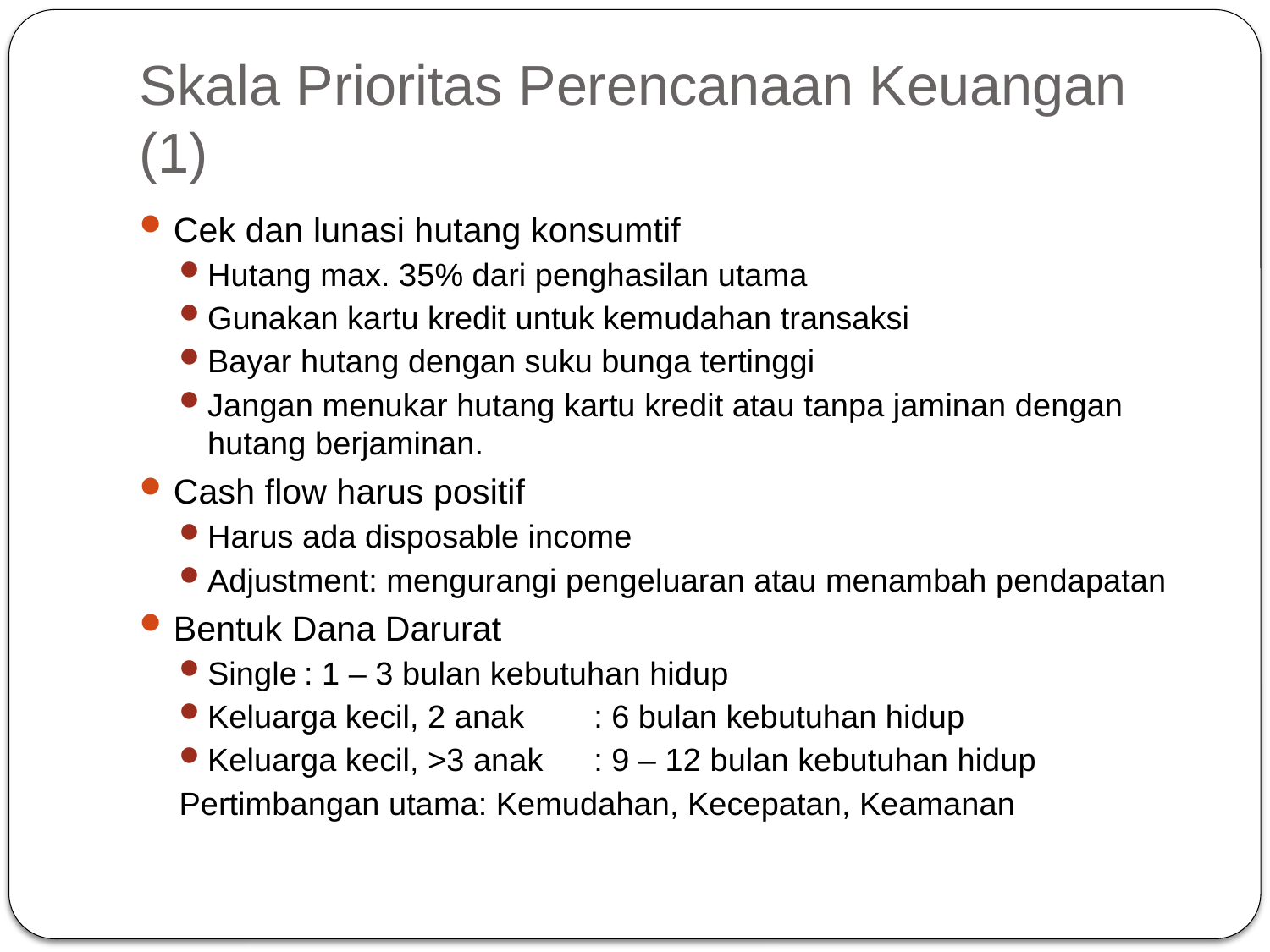

# Skala Prioritas Perencanaan Keuangan (1)
Cek dan lunasi hutang konsumtif
Hutang max. 35% dari penghasilan utama
Gunakan kartu kredit untuk kemudahan transaksi
Bayar hutang dengan suku bunga tertinggi
Jangan menukar hutang kartu kredit atau tanpa jaminan dengan hutang berjaminan.
Cash flow harus positif
Harus ada disposable income
Adjustment: mengurangi pengeluaran atau menambah pendapatan
Bentuk Dana Darurat
Single			: 1 – 3 bulan kebutuhan hidup
Keluarga kecil, 2 anak	: 6 bulan kebutuhan hidup
Keluarga kecil, >3 anak	: 9 – 12 bulan kebutuhan hidup
Pertimbangan utama: Kemudahan, Kecepatan, Keamanan